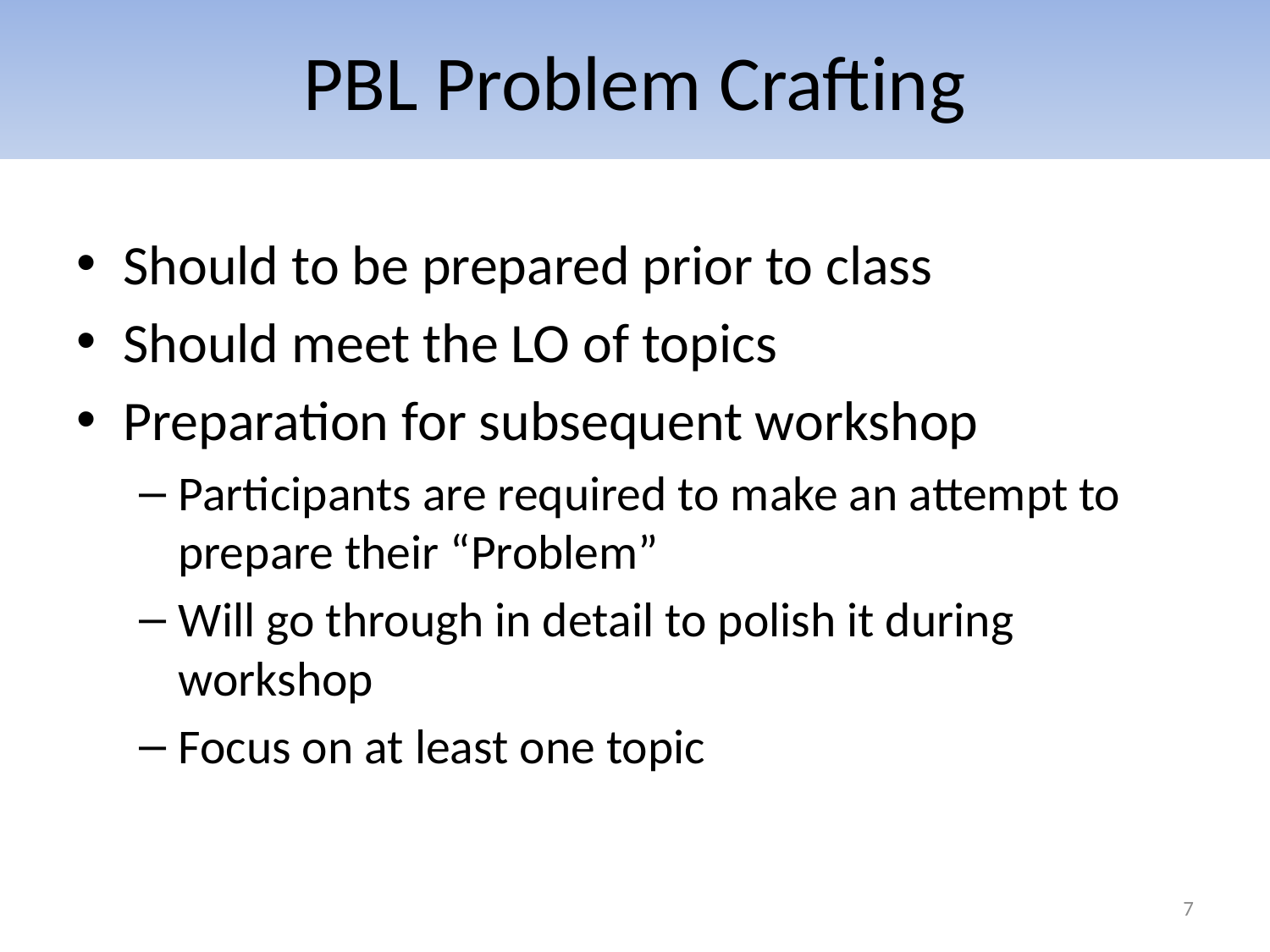

# PBL Problem Crafting
Should to be prepared prior to class
Should meet the LO of topics
Preparation for subsequent workshop
Participants are required to make an attempt to prepare their “Problem”
Will go through in detail to polish it during workshop
Focus on at least one topic

7